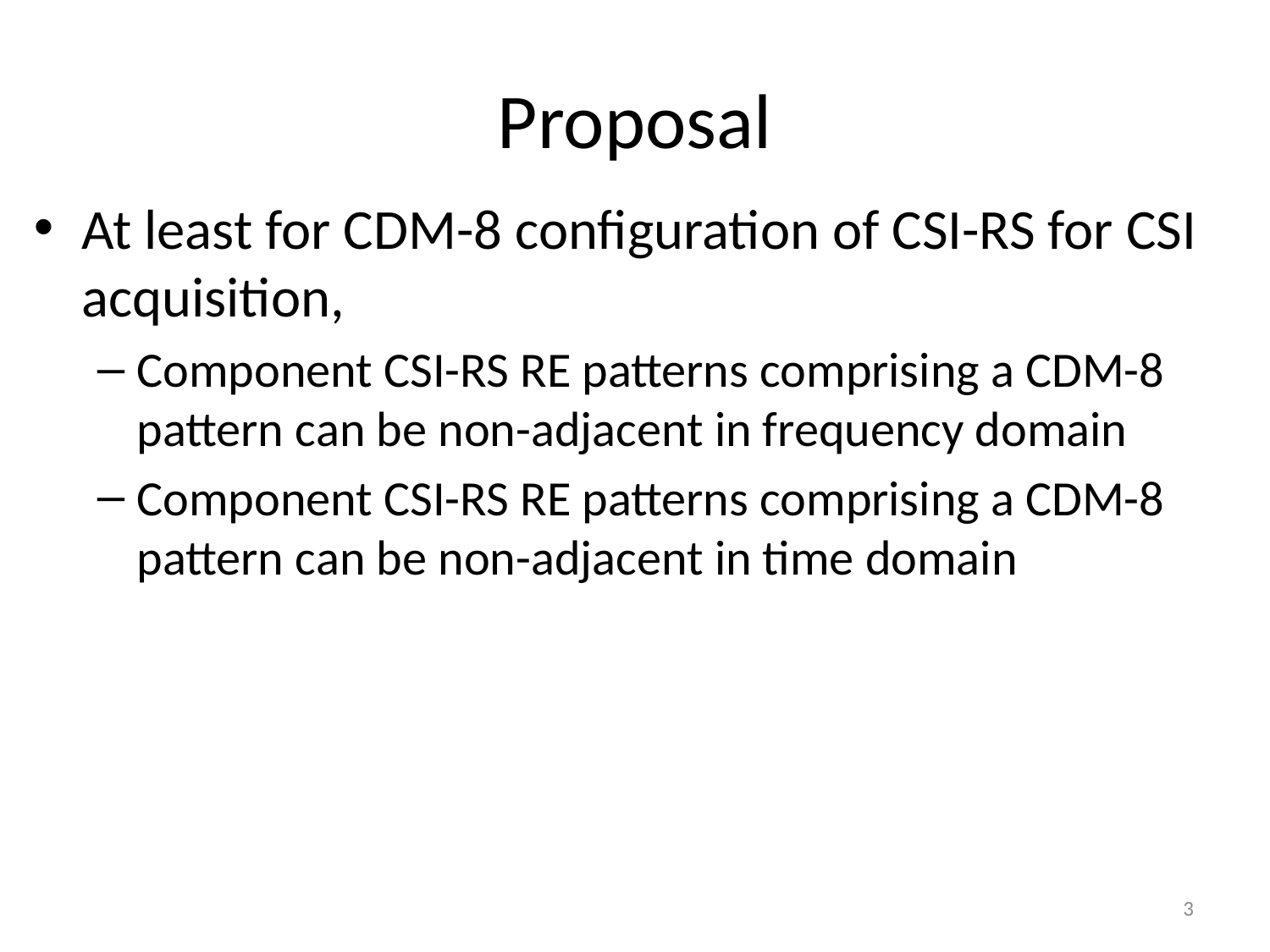

# Proposal
At least for CDM-8 configuration of CSI-RS for CSI acquisition,
Component CSI-RS RE patterns comprising a CDM-8 pattern can be non-adjacent in frequency domain
Component CSI-RS RE patterns comprising a CDM-8 pattern can be non-adjacent in time domain
3